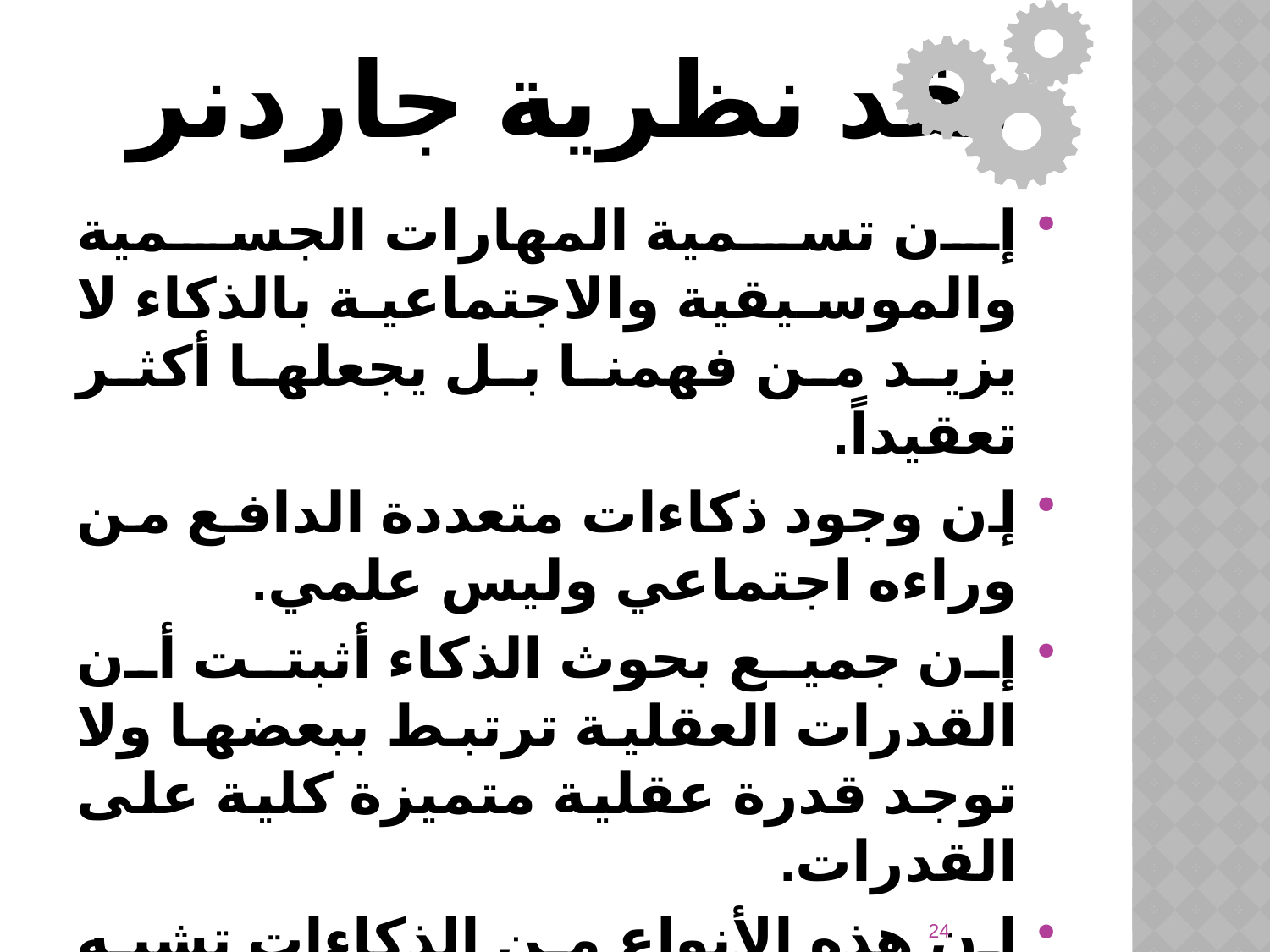

# نقد نظرية جاردنر
إن تسمية المهارات الجسمية والموسيقية والاجتماعية بالذكاء لا يزيد من فهمنا بل يجعلها أكثر تعقيداً.
إن وجود ذكاءات متعددة الدافع من وراءه اجتماعي وليس علمي.
إن جميع بحوث الذكاء أثبتت أن القدرات العقلية ترتبط ببعضها ولا توجد قدرة عقلية متميزة كلية على القدرات.
إن هذه الأنواع من الذكاءات تشبه إلى حد كبير مع العامل العام والعوامل الطائفية أو الخاصة.
24